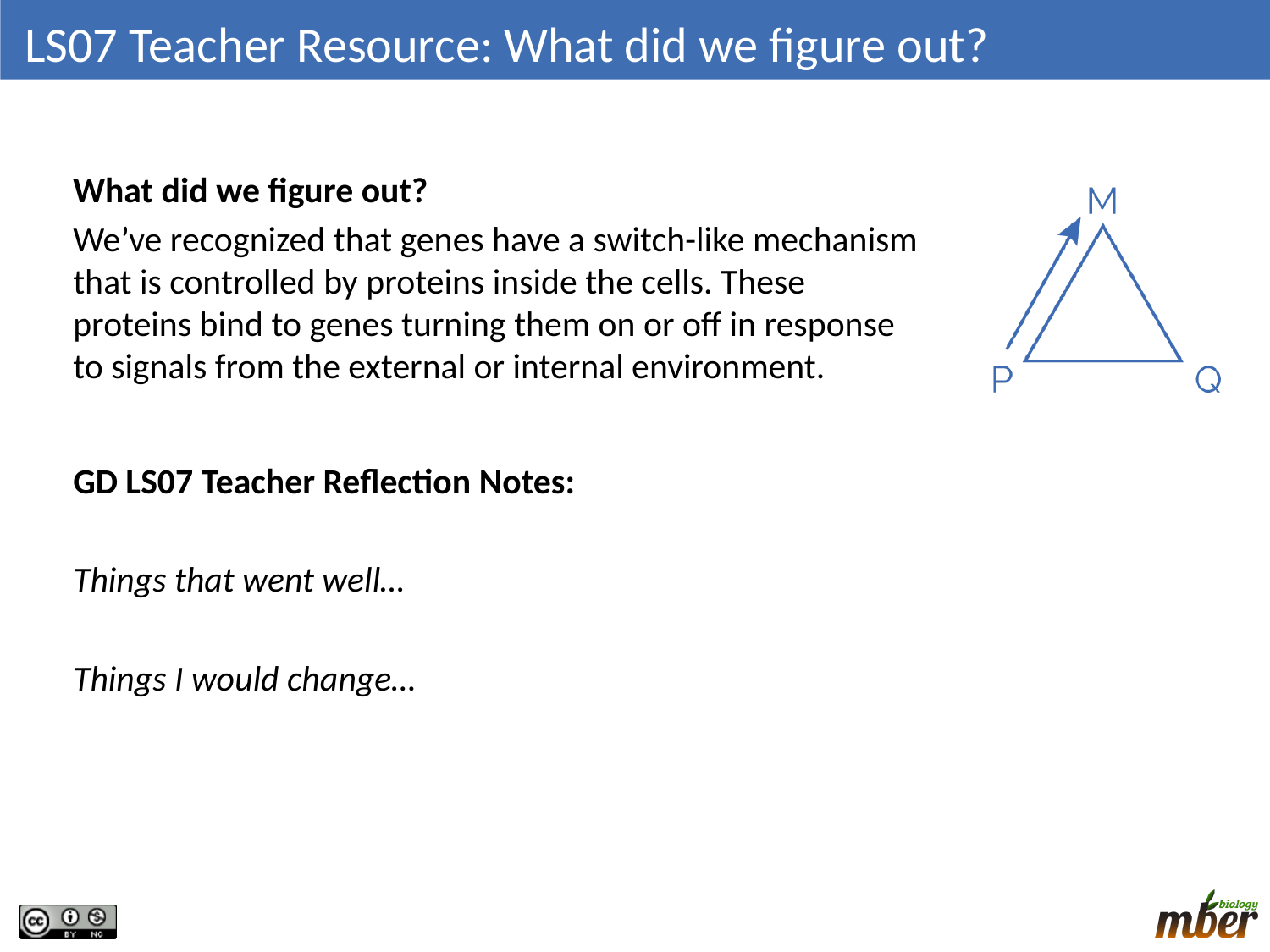

# LS07 Teacher Resource: What did we figure out?
What did we figure out?
We’ve recognized that genes have a switch-like mechanism that is controlled by proteins inside the cells. These proteins bind to genes turning them on or off in response to signals from the external or internal environment.
GD LS07 Teacher Reflection Notes:

Things that went well…

Things I would change…